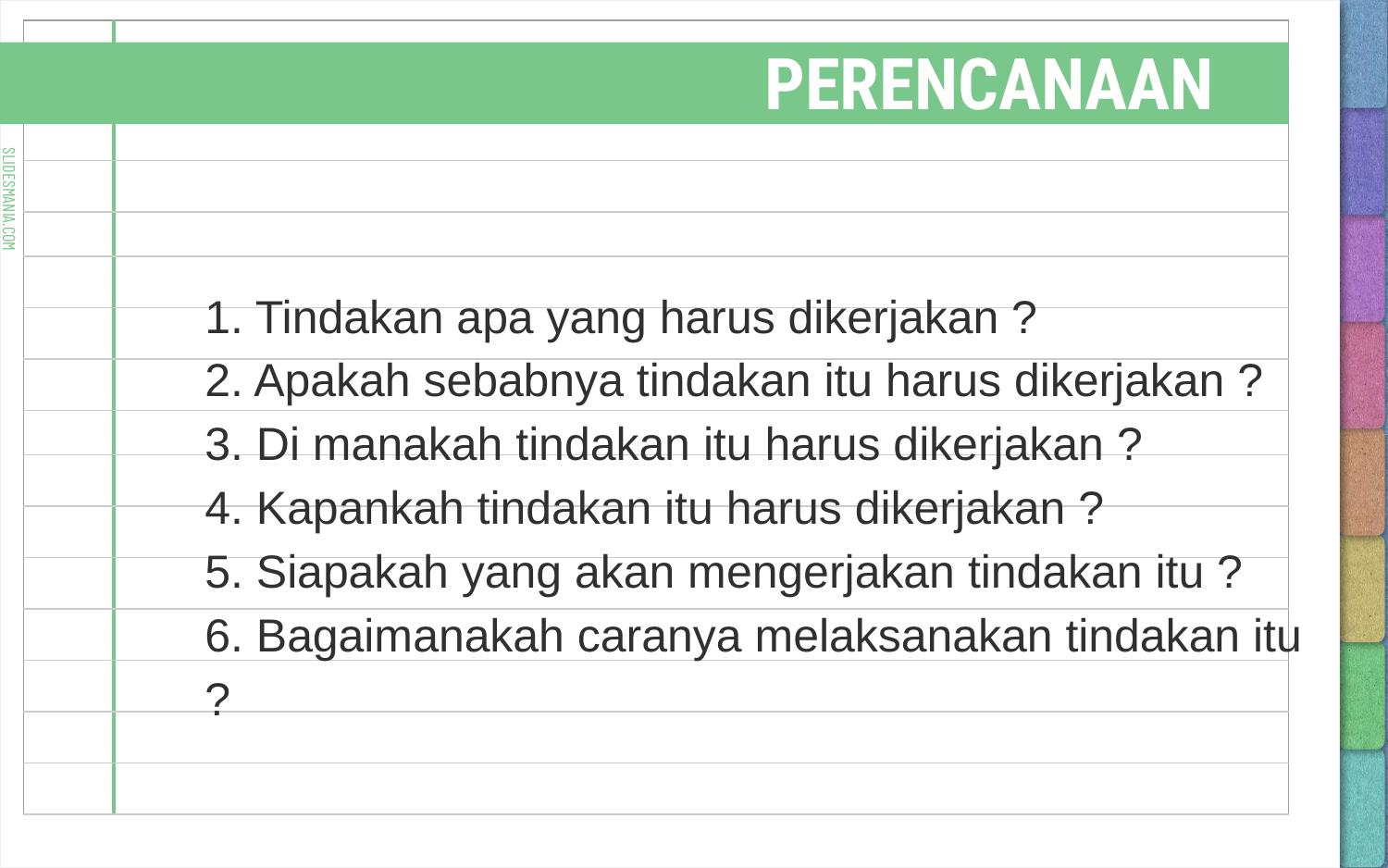

# PERENCANAAN
1. Tindakan apa yang harus dikerjakan ?
2. Apakah sebabnya tindakan itu harus dikerjakan ?
3. Di manakah tindakan itu harus dikerjakan ?
4. Kapankah tindakan itu harus dikerjakan ?
5. Siapakah yang akan mengerjakan tindakan itu ?
6. Bagaimanakah caranya melaksanakan tindakan itu ?